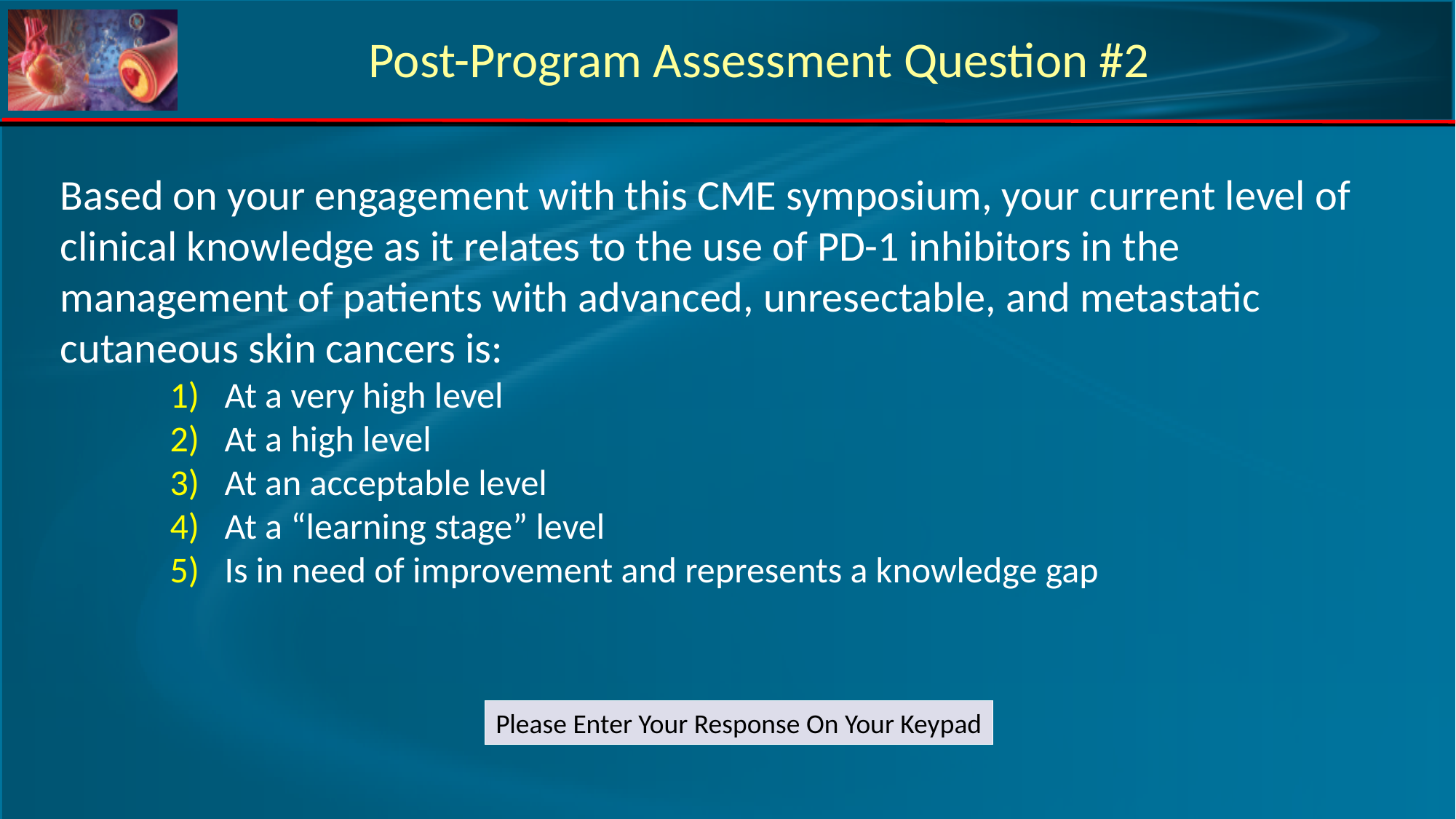

Post-Program Assessment Question #2
Based on your engagement with this CME symposium, your current level of clinical knowledge as it relates to the use of PD-1 inhibitors in the management of patients with advanced, unresectable, and metastatic cutaneous skin cancers is:
At a very high level
At a high level
At an acceptable level
At a “learning stage” level
Is in need of improvement and represents a knowledge gap

Please Enter Your Response On Your Keypad